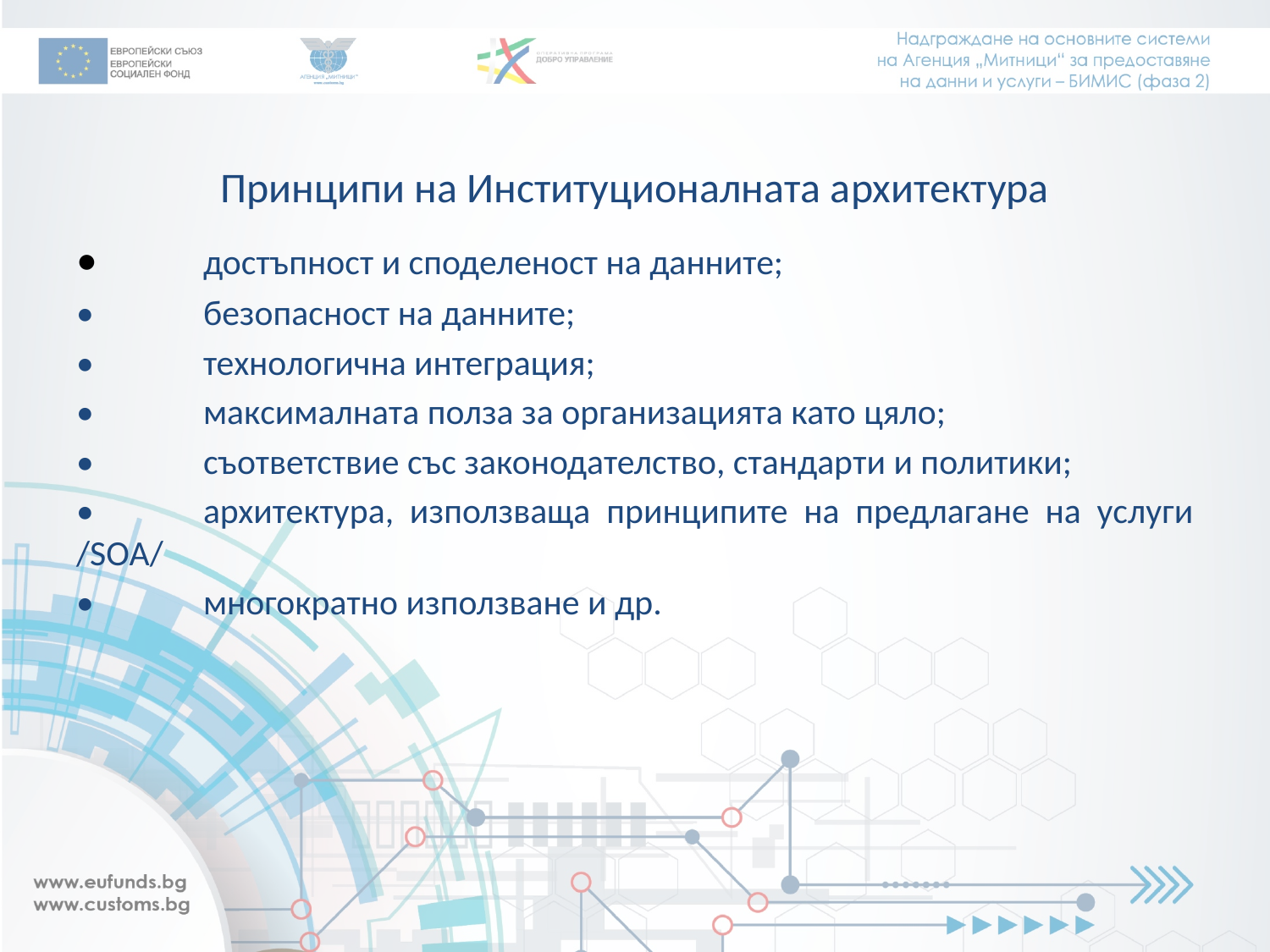

# Принципи на Институционалната архитектура
•	достъпност и споделеност на данните;
•	безопасност на данните;
•	технологична интеграция;
•	максималната полза за организацията като цяло;
•	съответствие със законодателство, стандарти и политики;
•	архитектура, използваща принципите на предлагане на услуги /SOA/
•	многократно използване и др.